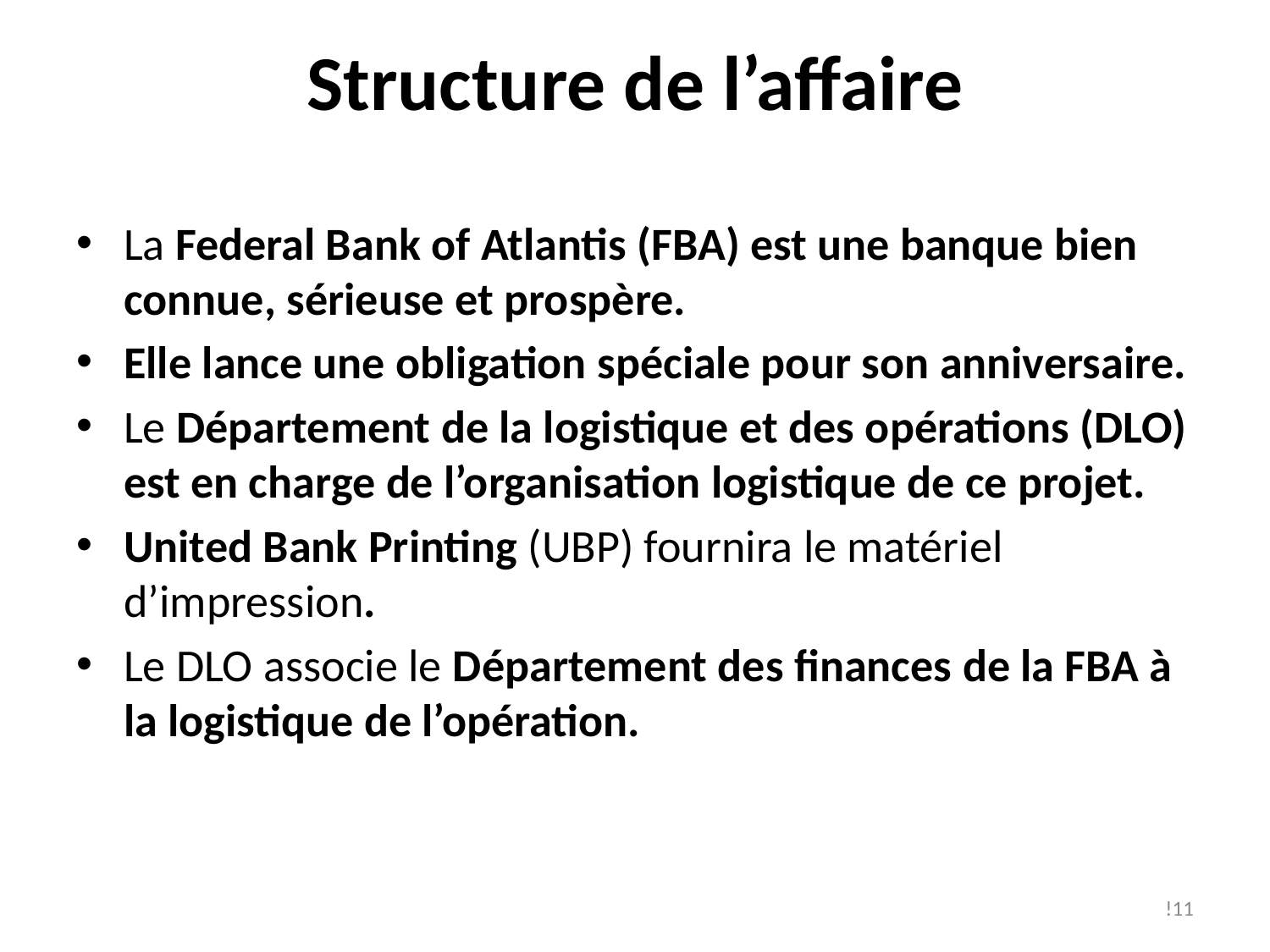

# Structure de l’affaire

La Federal Bank of Atlantis (FBA) est une banque bien connue, sérieuse et prospère.
Elle lance une obligation spéciale pour son anniversaire.
Le Département de la logistique et des opérations (DLO) est en charge de l’organisation logistique de ce projet.
United Bank Printing (UBP) fournira le matériel d’impression.
Le DLO associe le Département des finances de la FBA à la logistique de l’opération.

!11